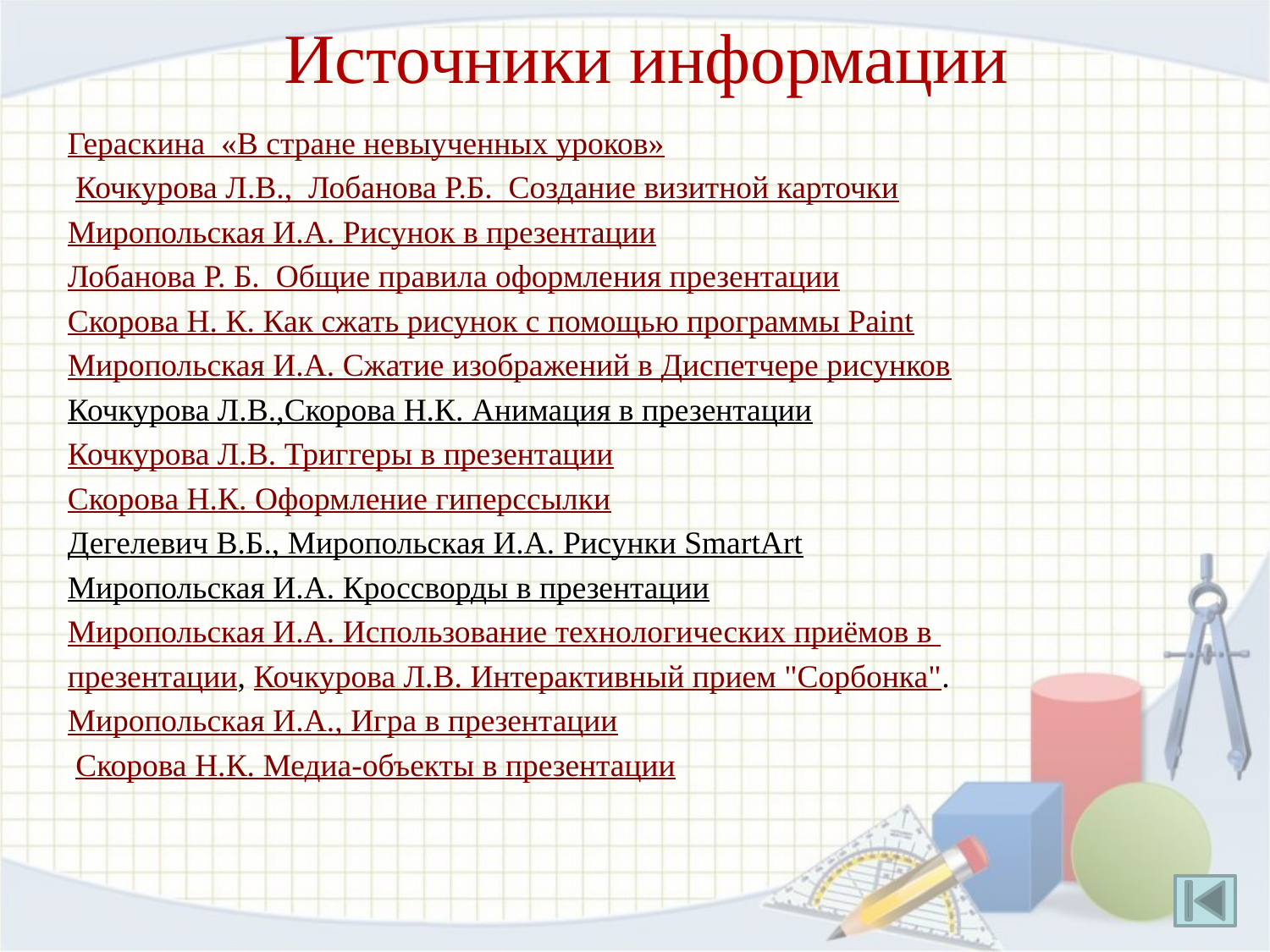

# Источники информации
Гераскина  «В стране невыученных уроков»
 Кочкурова Л.В.,_Лобанова Р.Б._Создание визитной карточки
Миропольская И.А. Рисунок в презентации
Лобанова Р. Б._Общие правила оформления презентации
Скорова Н. К. Как сжать рисунок с помощью программы Paint
Миропольская И.А. Сжатие изображений в Диспетчере рисунков
Кочкурова Л.В.,Скорова Н.К. Анимация в презентации
Кочкурова Л.В. Триггеры в презентации
Скорова Н.К. Оформление гиперссылки
Дегелевич В.Б., Миропольская И.А. Рисунки SmartArt
Миропольская И.А. Кроссворды в презентации
Миропольская И.А. Использование технологических приёмов в
презентации, Кочкурова Л.В. Интерактивный прием "Сорбонка".
Миропольская И.А., Игра в презентации
 Скорова Н.К. Медиа-объекты в презентации